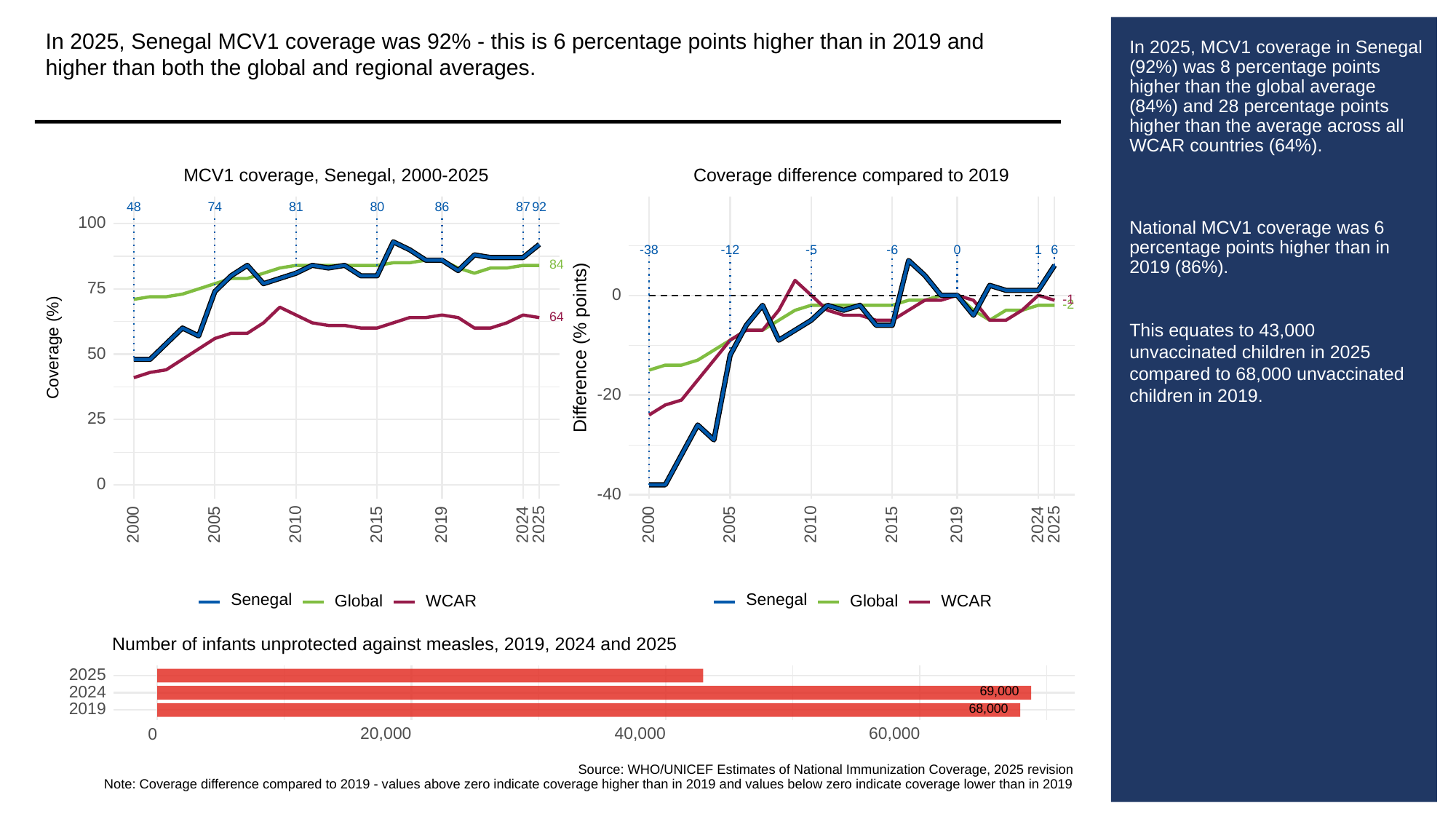

In 2025, Senegal MCV1 coverage was 92% - this is 6 percentage points higher than in 2019 and higher than both the global and regional averages.
# In 2025, MCV1 coverage in Senegal (92%) was 8 percentage points higher than the global average (84%) and 28 percentage points higher than the average across all WCAR countries (64%).

National MCV1 coverage was 6 percentage points higher than in 2019 (86%).

This equates to 43,000 unvaccinated children in 2025 compared to 68,000 unvaccinated children in 2019.

MCV1 coverage, Senegal, 2000-2025
Coverage difference compared to 2019

48
81
80
86
87
92
74
100

-38
-6
0
6
-12
1
-5

84

75

0

-1
-2

64

Difference (% points)
Coverage (%)

50

-20

25

0

-40

2000
2005
2010
2015
2019
2024
2025
2000
2005
2010
2015
2019
2024
2025
Senegal
Senegal
Global
WCAR
Global
WCAR

Number of infants unprotected against measles, 2019, 2024 and 2025

2025

69,000
2024

68,000
2019

20,000
40,000
60,000
0
Source: WHO/UNICEF Estimates of National Immunization Coverage, 2025 revision
Note: Coverage difference compared to 2019 - values above zero indicate coverage higher than in 2019 and values below zero indicate coverage lower than in 2019